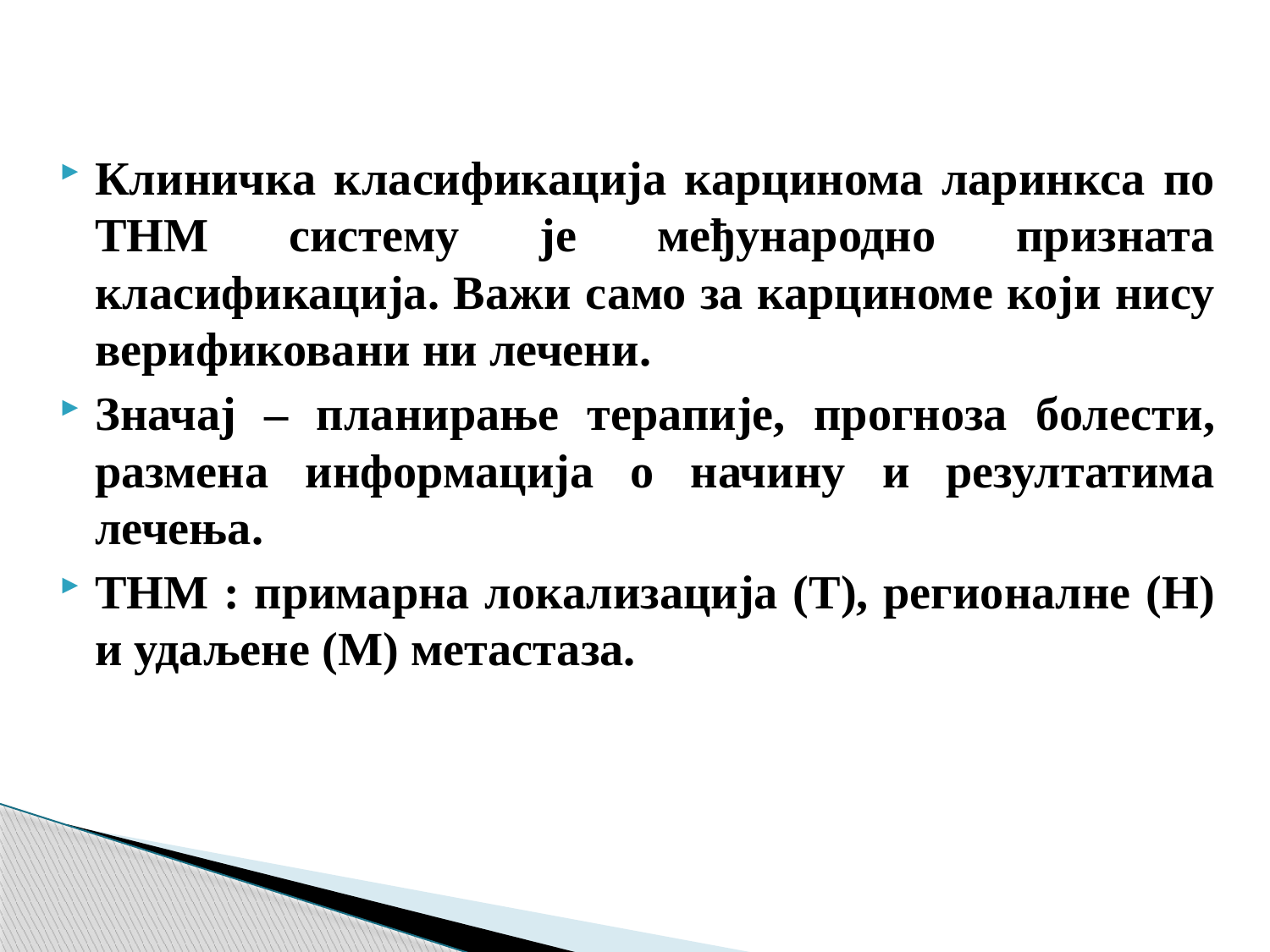

Клиничка класификација карцинома ларинкса по ТНМ систему је међународно призната класификација. Важи само за карциноме који нису верификовани ни лечени.
Значај – планирање терапије, прогноза болести, размена информација о начину и резултатима лечења.
ТНМ : примарна локализација (Т), регионалне (Н) и удаљене (М) метастаза.